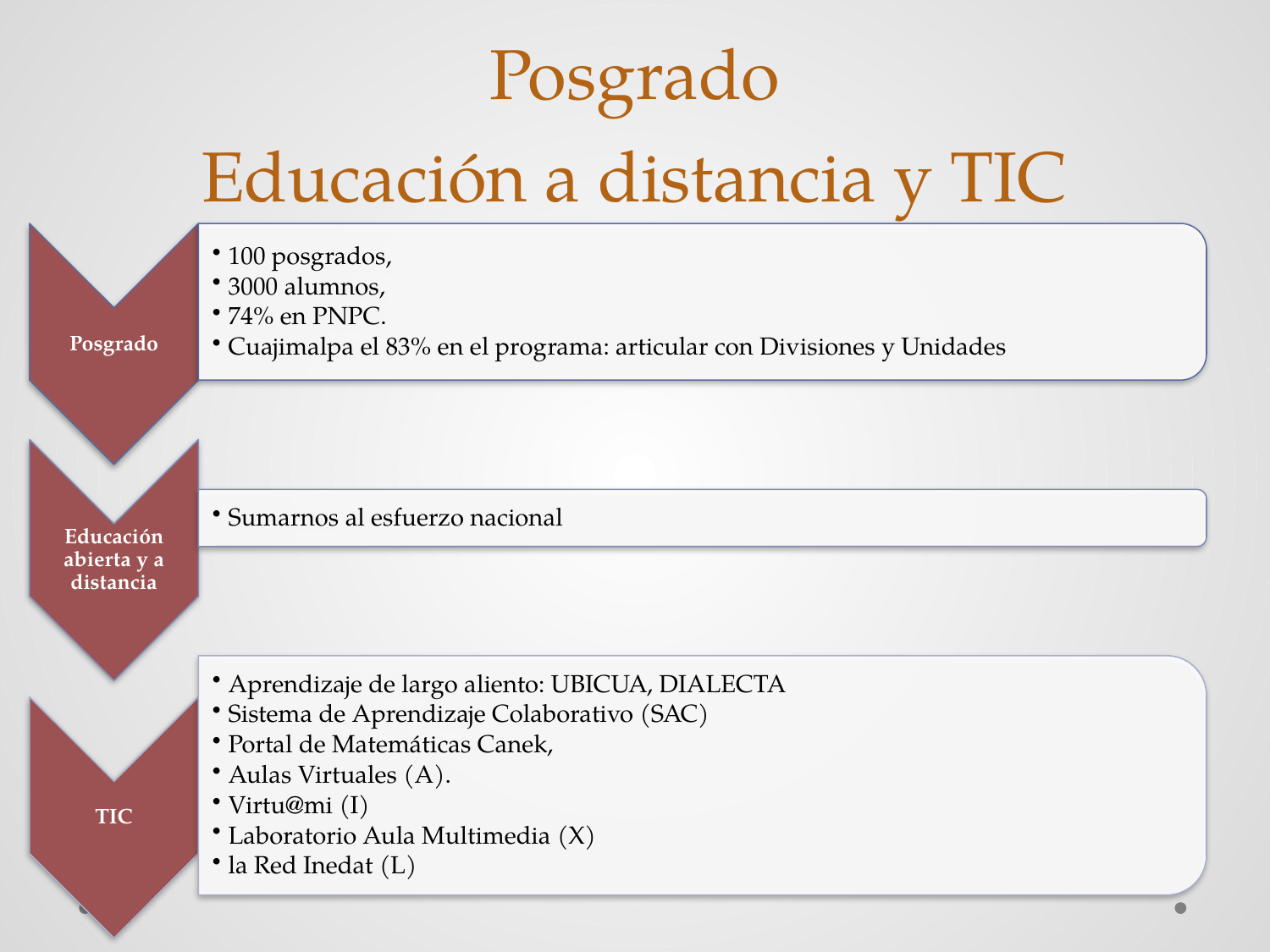

# Posgrado Educación a distancia y TIC
Posgrado
100 posgrados,
3000 alumnos,
74% en PNPC.
Cuajimalpa el 83% en el programa: articular con Divisiones y Unidades
Educación abierta y a distancia
Sumarnos al esfuerzo nacional
TIC
Aprendizaje de largo aliento: UBICUA, DIALECTA
Sistema de Aprendizaje Colaborativo (SAC)
Portal de Matemáticas Canek,
Aulas Virtuales (A).
Virtu@mi (I)
Laboratorio Aula Multimedia (X)
la Red Inedat (L)